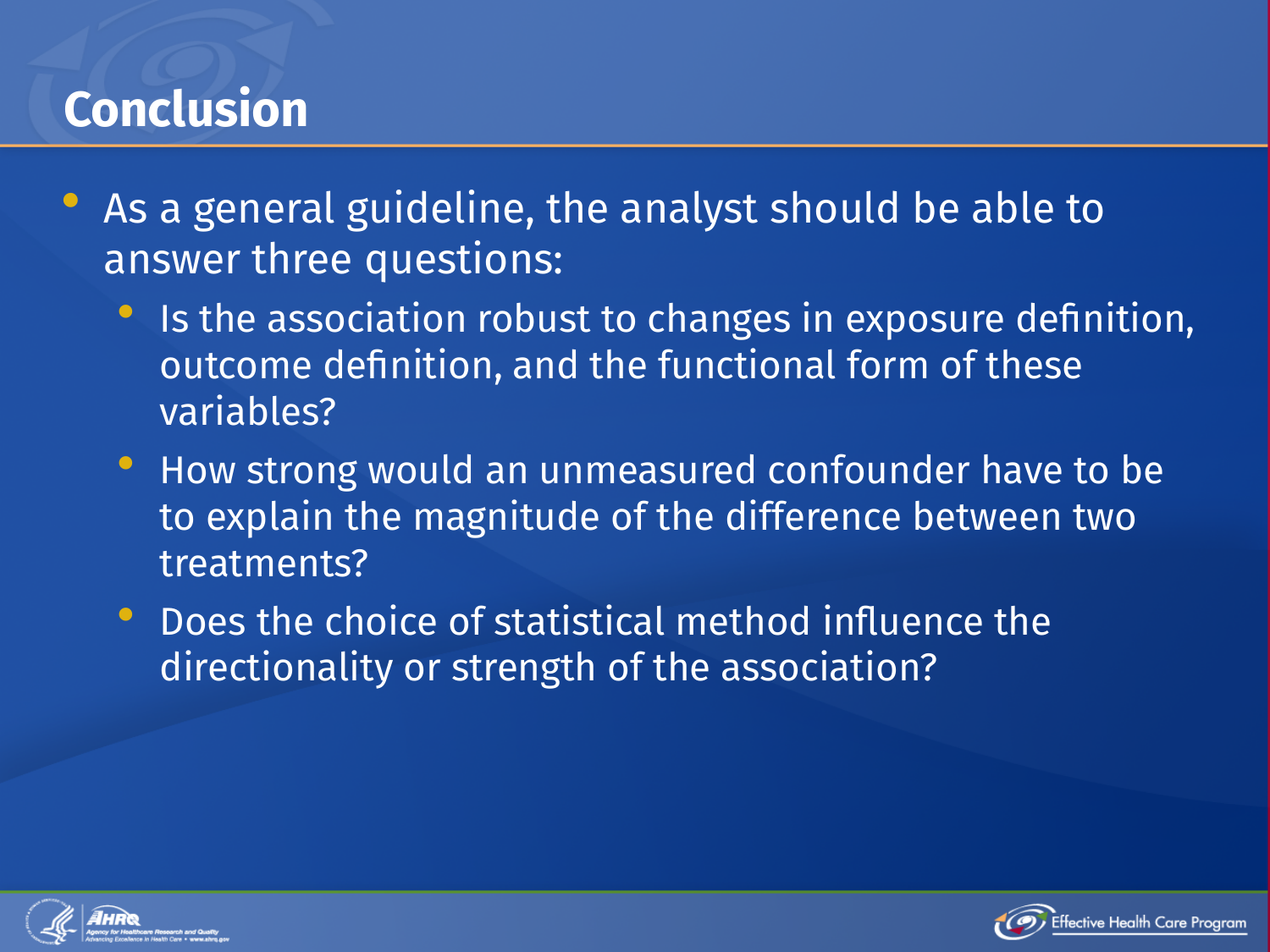

# Conclusion
As a general guideline, the analyst should be able to answer three questions:
Is the association robust to changes in exposure definition, outcome definition, and the functional form of these variables?
How strong would an unmeasured confounder have to be to explain the magnitude of the difference between two treatments?
Does the choice of statistical method influence the directionality or strength of the association?